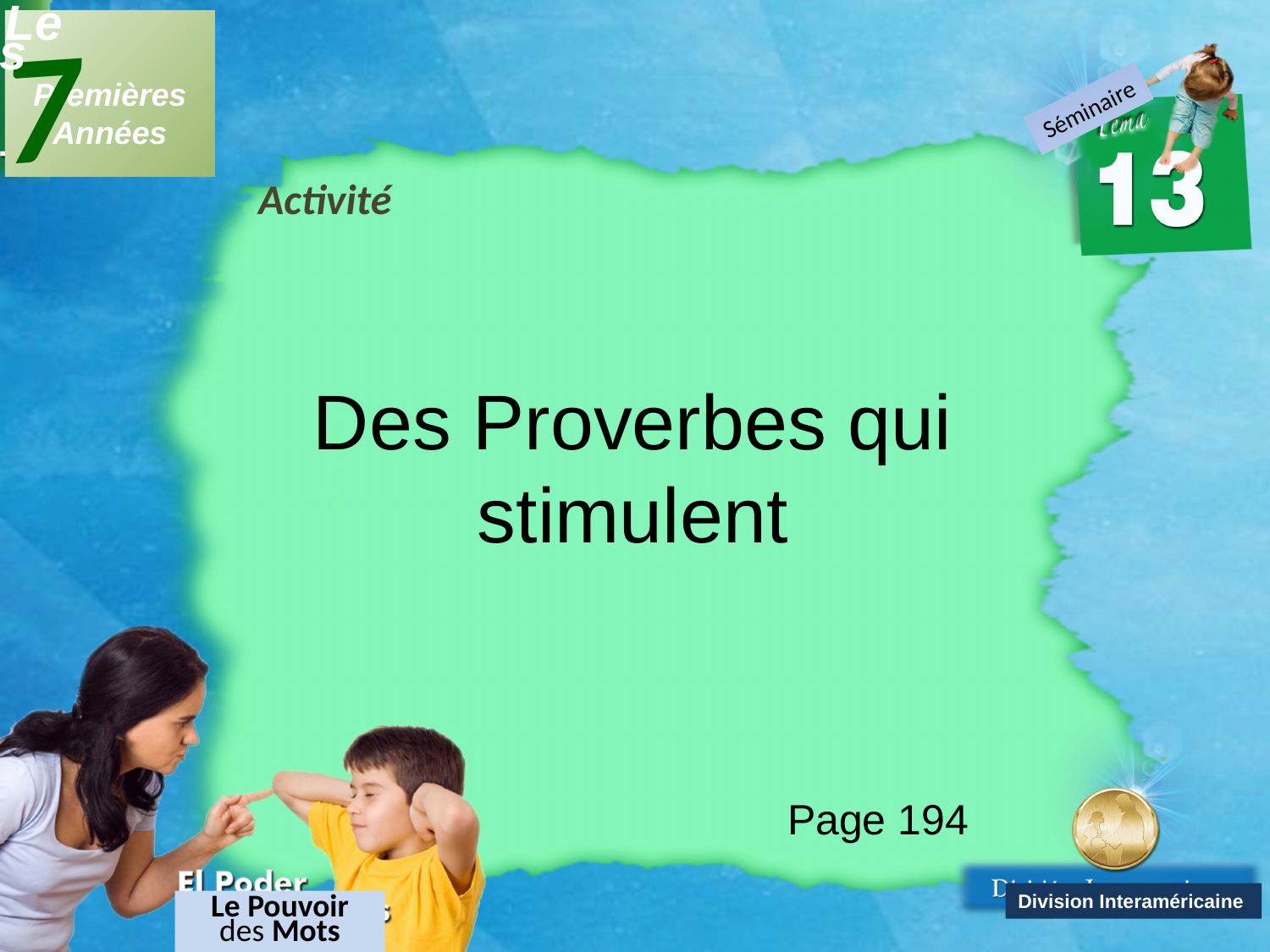

7
Les
         Premières
Années
Séminaire
Activité
Des Proverbes qui stimulent
Page 194
Division Interaméricaine
Le Pouvoir des Mots